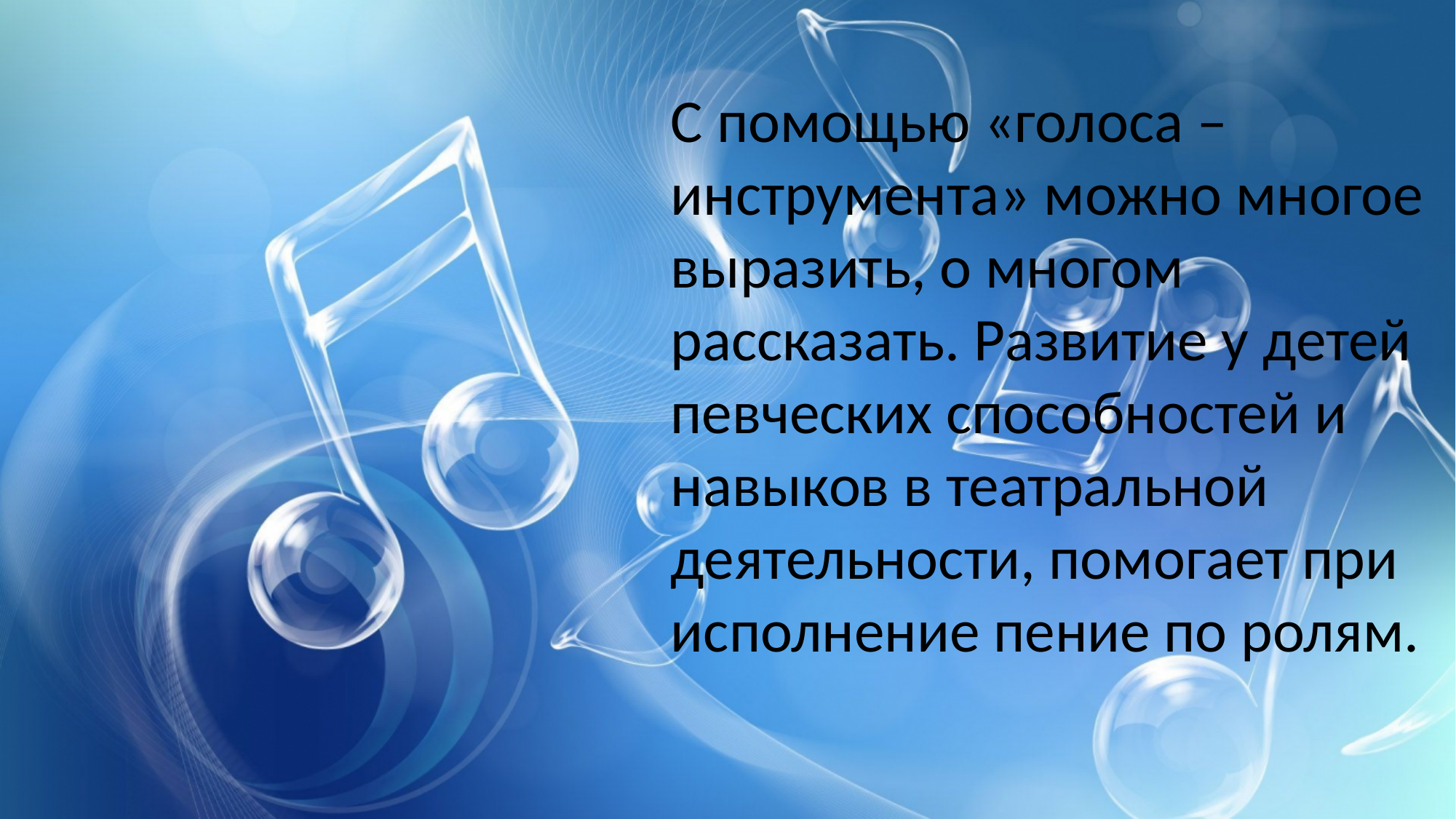

С помощью «голоса – инструмента» можно многое выразить, о многом рассказать. Развитие у детей певческих способностей и навыков в театральной деятельности, помогает при исполнение пение по ролям.